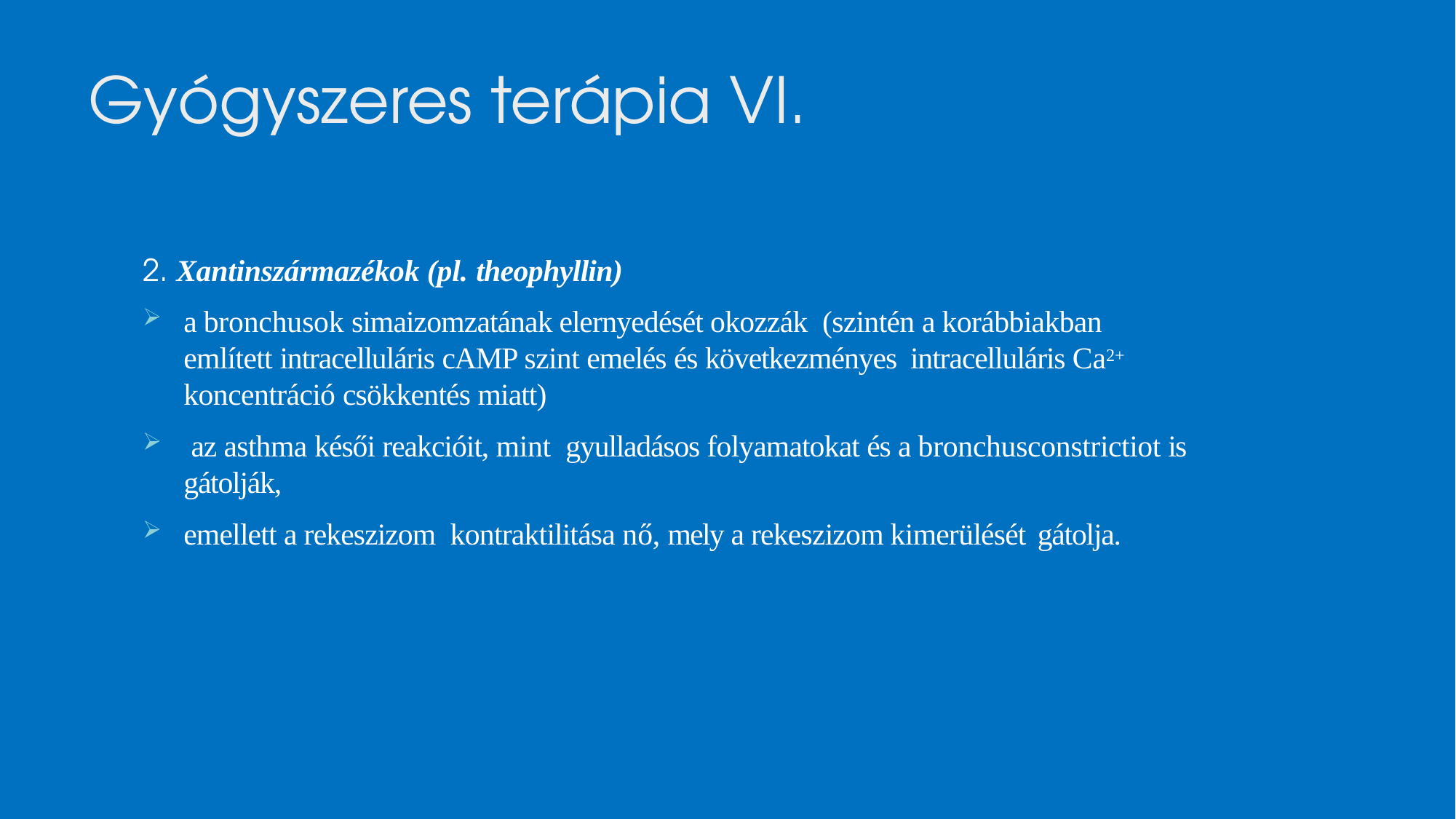

# Gyógyszeres terápia VI.
2. Xantinszármazékok (pl. theophyllin)
a bronchusok simaizomzatának elernyedését okozzák  (szintén a korábbiakban említett intracelluláris cAMP szint emelés és következményes  intracelluláris Ca2+ koncentráció csökkentés miatt)
 az asthma késői reakcióit, mint  gyulladásos folyamatokat és a bronchusconstrictiot is gátolják,
emellett a rekeszizom  kontraktilitása nő, mely a rekeszizom kimerülését gátolja.